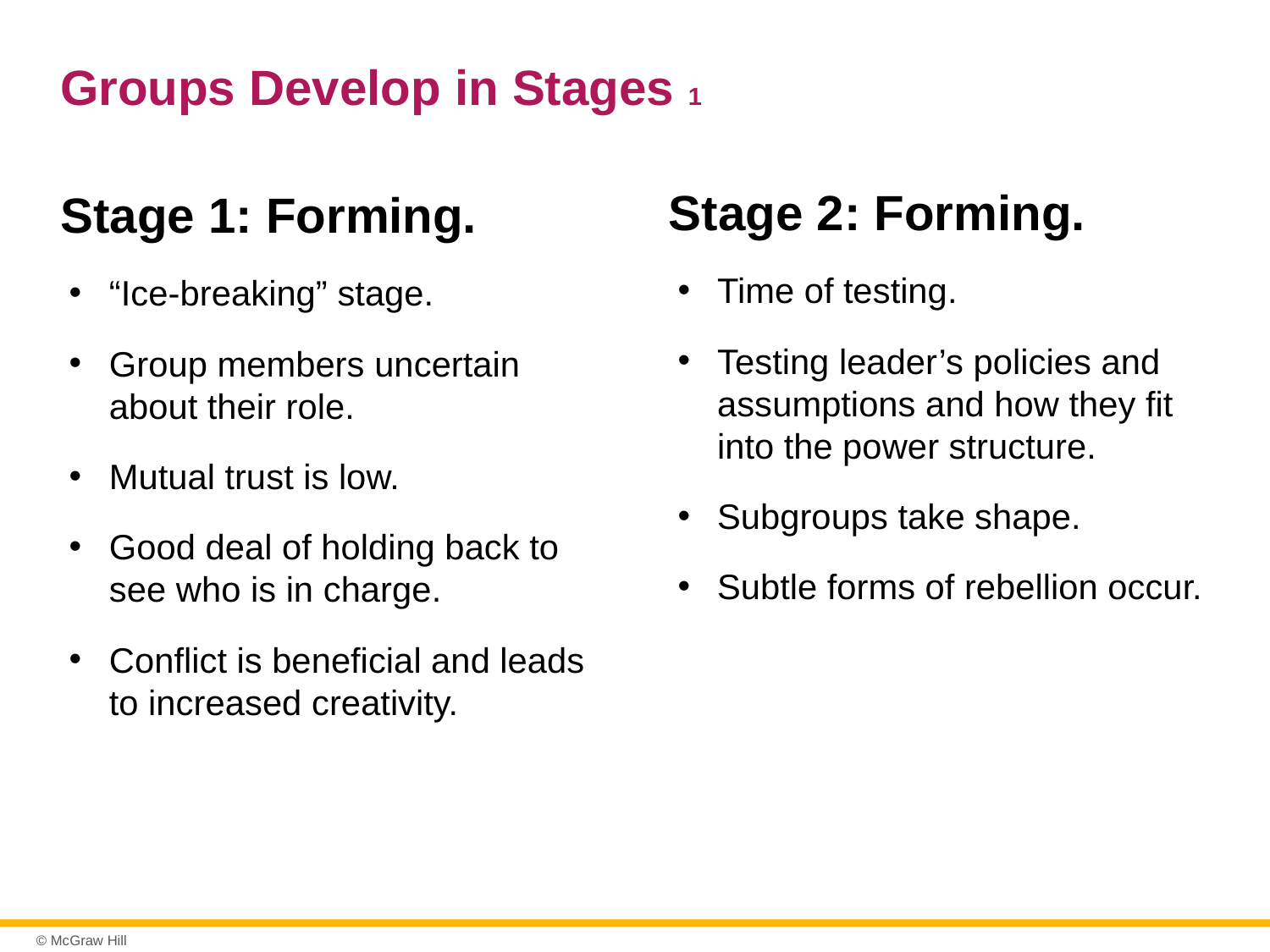

# Groups Develop in Stages 1
Stage 2: Forming.
Time of testing.
Testing leader’s policies and assumptions and how they fit into the power structure.
Subgroups take shape.
Subtle forms of rebellion occur.
Stage 1: Forming.
“Ice-breaking” stage.
Group members uncertain about their role.
Mutual trust is low.
Good deal of holding back to see who is in charge.
Conflict is beneficial and leads to increased creativity.